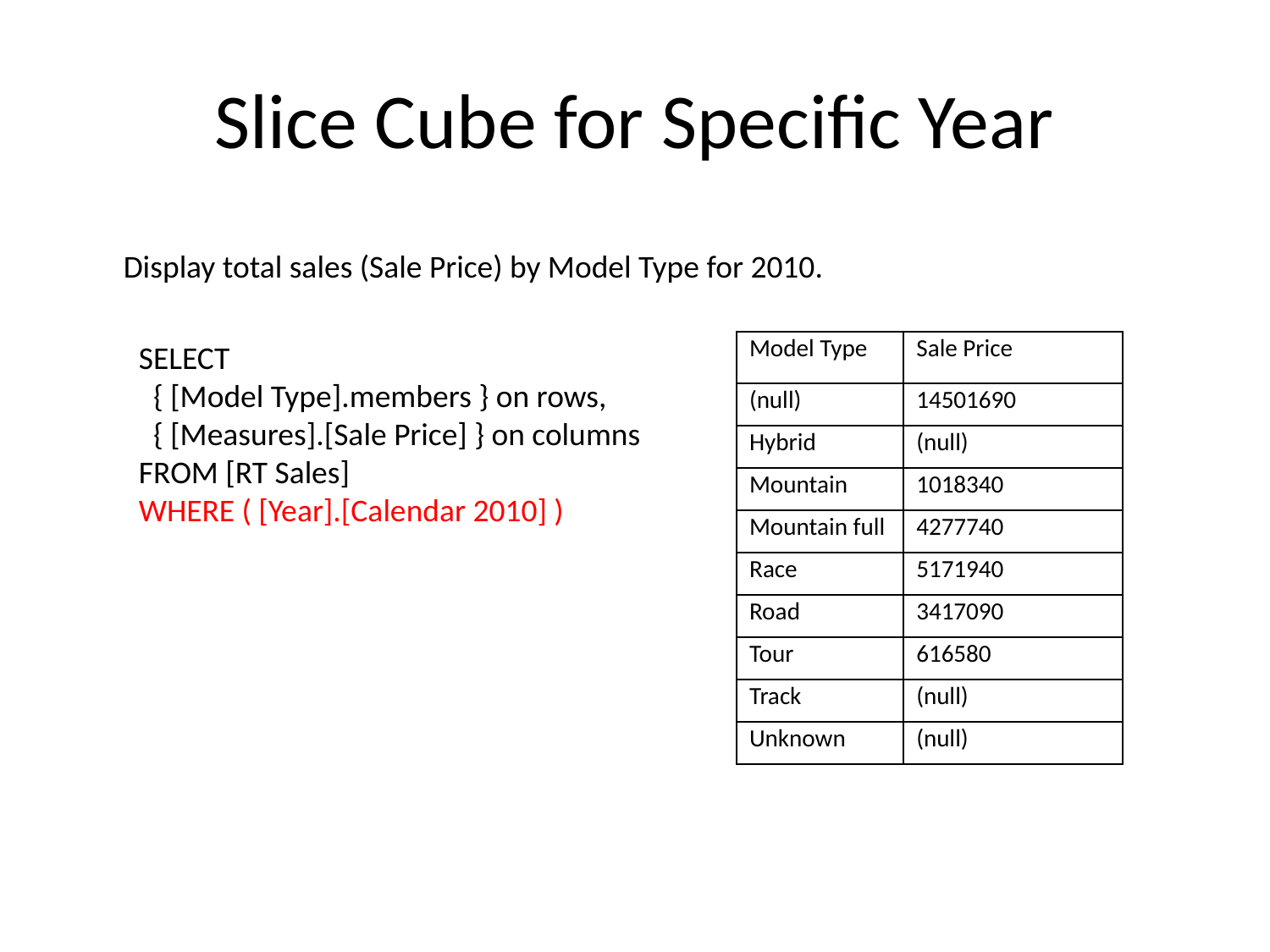

# Slice Cube for Specific Year
Display total sales (Sale Price) by Model Type for 2010.
SELECT
  { [Model Type].members } on rows,
  { [Measures].[Sale Price] } on columns
FROM [RT Sales]
WHERE ( [Year].[Calendar 2010] )
| Model Type | Sale Price |
| --- | --- |
| (null) | 14501690 |
| Hybrid | (null) |
| Mountain | 1018340 |
| Mountain full | 4277740 |
| Race | 5171940 |
| Road | 3417090 |
| Tour | 616580 |
| Track | (null) |
| Unknown | (null) |